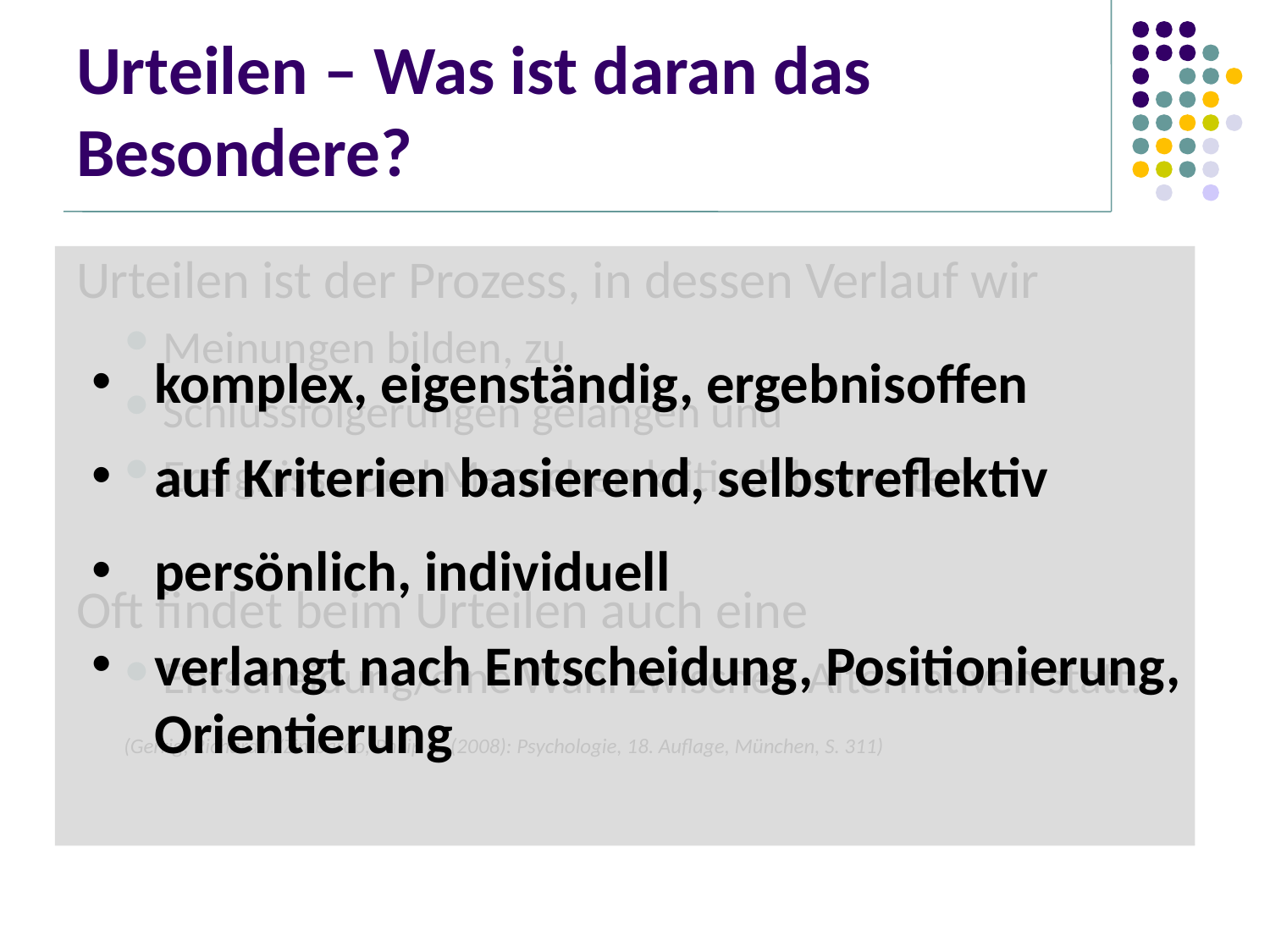

# Urteilen – Was ist daran das Besondere?
Urteilen ist der Prozess, in dessen Verlauf wir
Meinungen bilden, zu
Schlussfolgerungen gelangen und
Ereignisse und Menschen kritisch bewerten.

Oft findet beim Urteilen auch eine
Entscheidung/eine Wahl zwischen Alternativen statt.

	(Gerrig, Richard J./Zimbardo, Philip G. (2008): Psychologie, 18. Auflage, München, S. 311)

komplex, eigenständig, ergebnisoffen
auf Kriterien basierend, selbstreflektiv
persönlich, individuell
verlangt nach Entscheidung, Positionierung, Orientierung